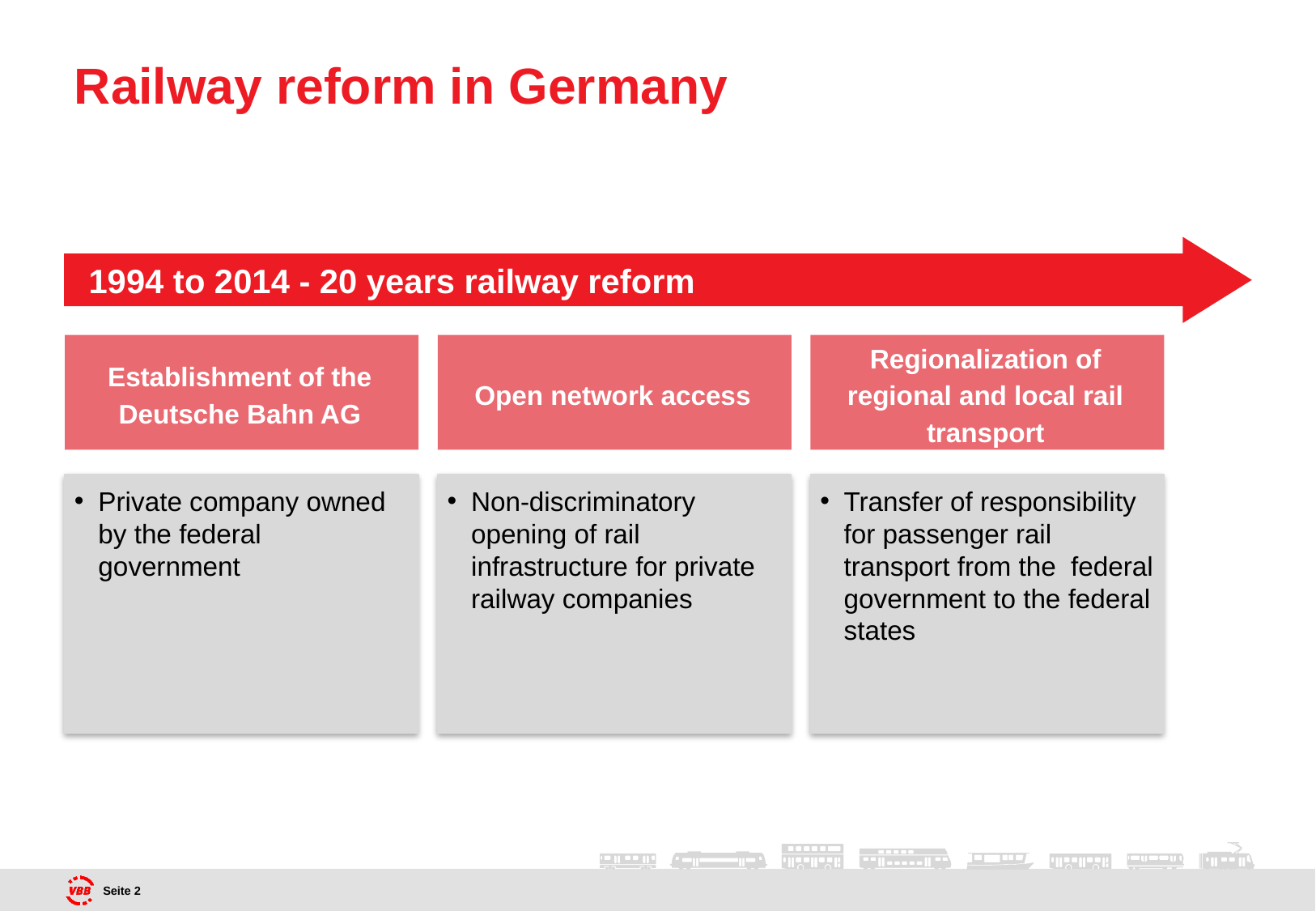

# Railway reform in Germany
1994 to 2014 - 20 years railway reform
Establishment of the Deutsche Bahn AG
Open network access
Regionalization of regional and local rail transport
Private company owned by the federal government
Non-discriminatory opening of rail infrastructure for private railway companies

Transfer of responsibility for passenger rail transport from the  federal government to the federal states
Seite 2